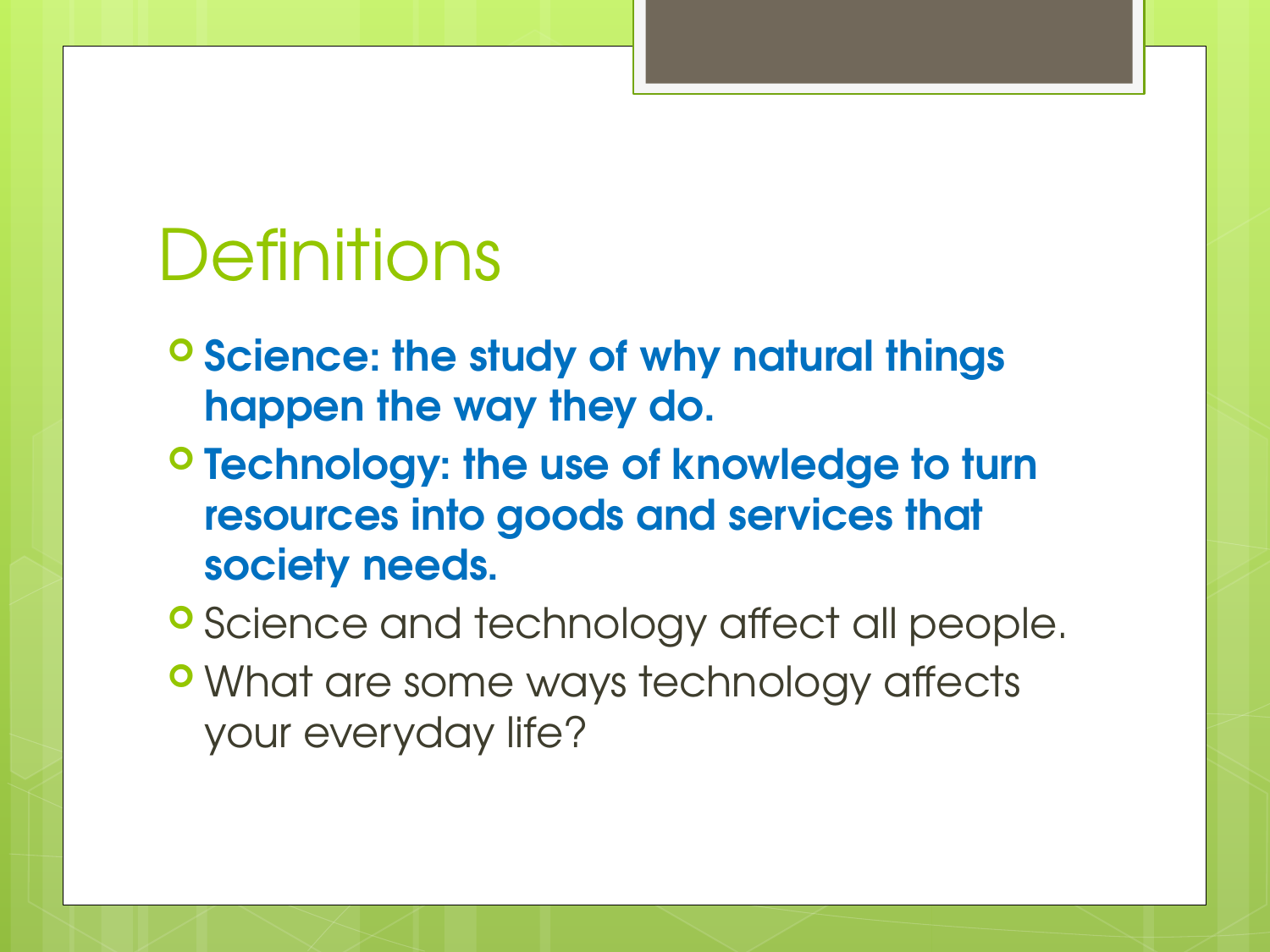

# Definitions
Science: the study of why natural things happen the way they do.
Technology: the use of knowledge to turn resources into goods and services that society needs.
Science and technology affect all people.
What are some ways technology affects your everyday life?